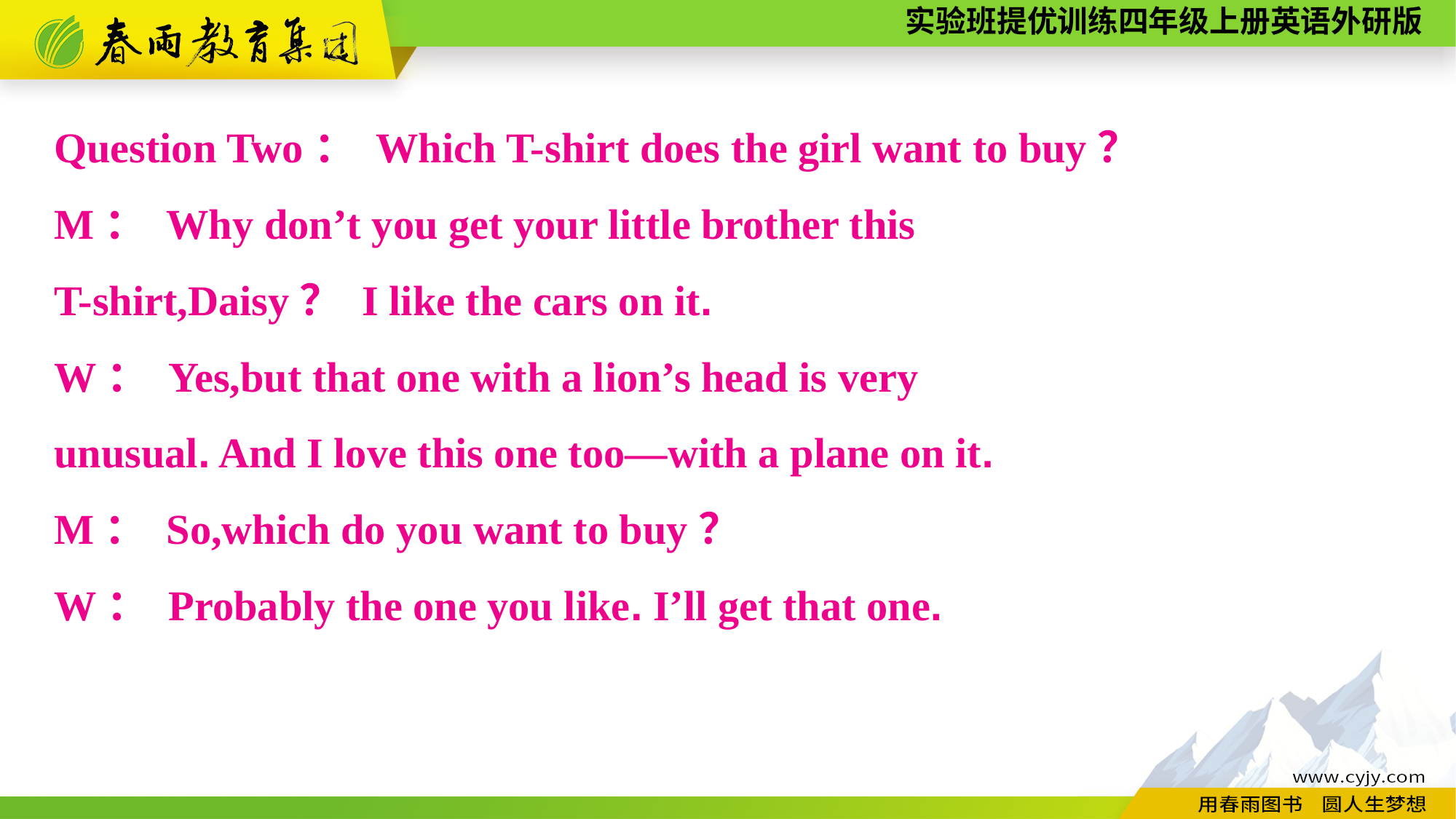

Question Two： Which T-shirt does the girl want to buy？
M： Why don’t you get your little brother this
T-shirt,Daisy？ I like the cars on it.
W： Yes,but that one with a lion’s head is very
unusual. And I love this one too—with a plane on it.
M： So,which do you want to buy？
W： Probably the one you like. I’ll get that one.